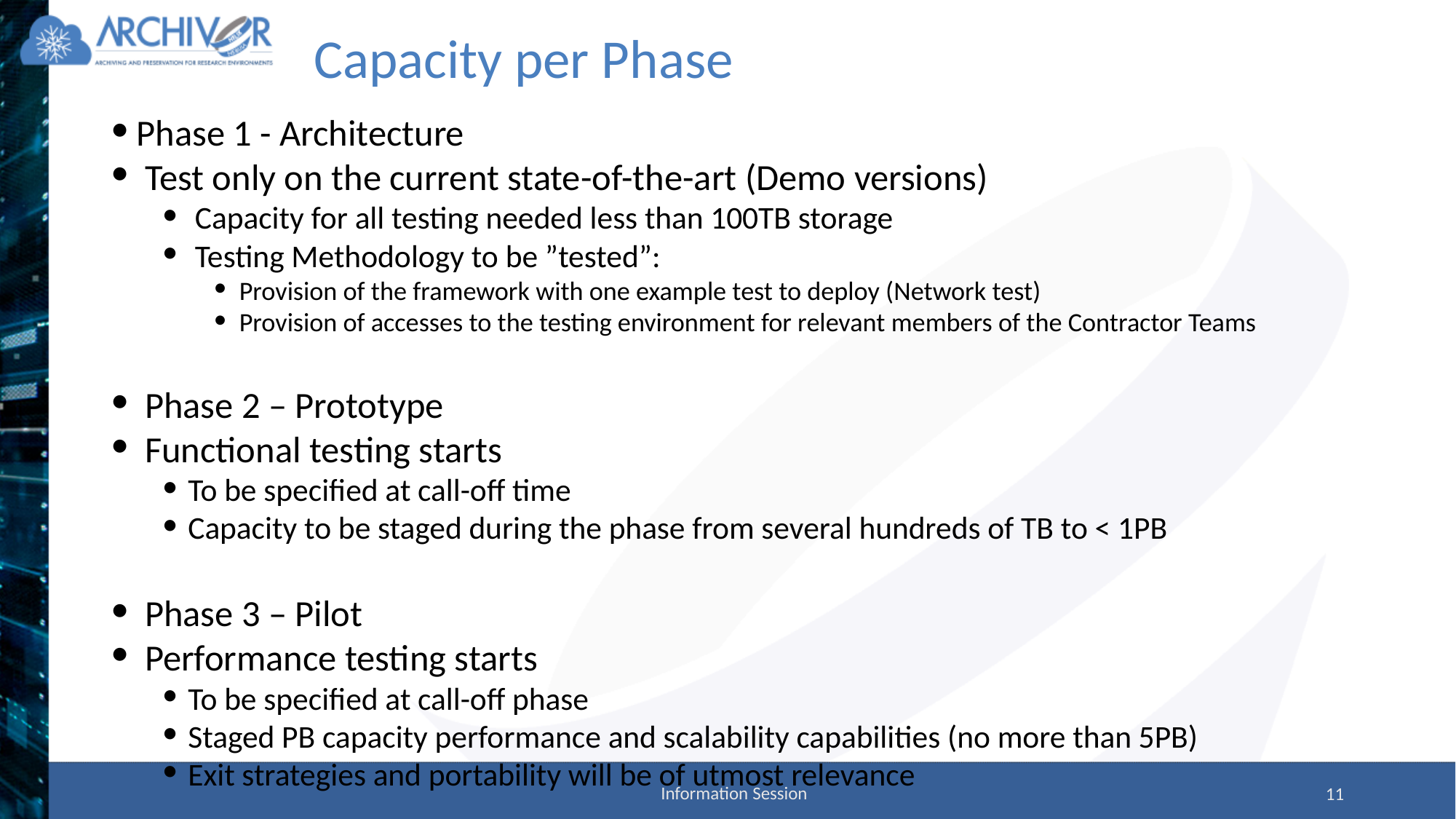

# Capacity per Phase
Phase 1 - Architecture
 Test only on the current state-of-the-art (Demo versions)
 Capacity for all testing needed less than 100TB storage
 Testing Methodology to be ”tested”:
Provision of the framework with one example test to deploy (Network test)
Provision of accesses to the testing environment for relevant members of the Contractor Teams

 Phase 2 – Prototype
 Functional testing starts
To be specified at call-off time
Capacity to be staged during the phase from several hundreds of TB to < 1PB

 Phase 3 – Pilot
 Performance testing starts
To be specified at call-off phase
Staged PB capacity performance and scalability capabilities (no more than 5PB)
Exit strategies and portability will be of utmost relevance

Information Session
11